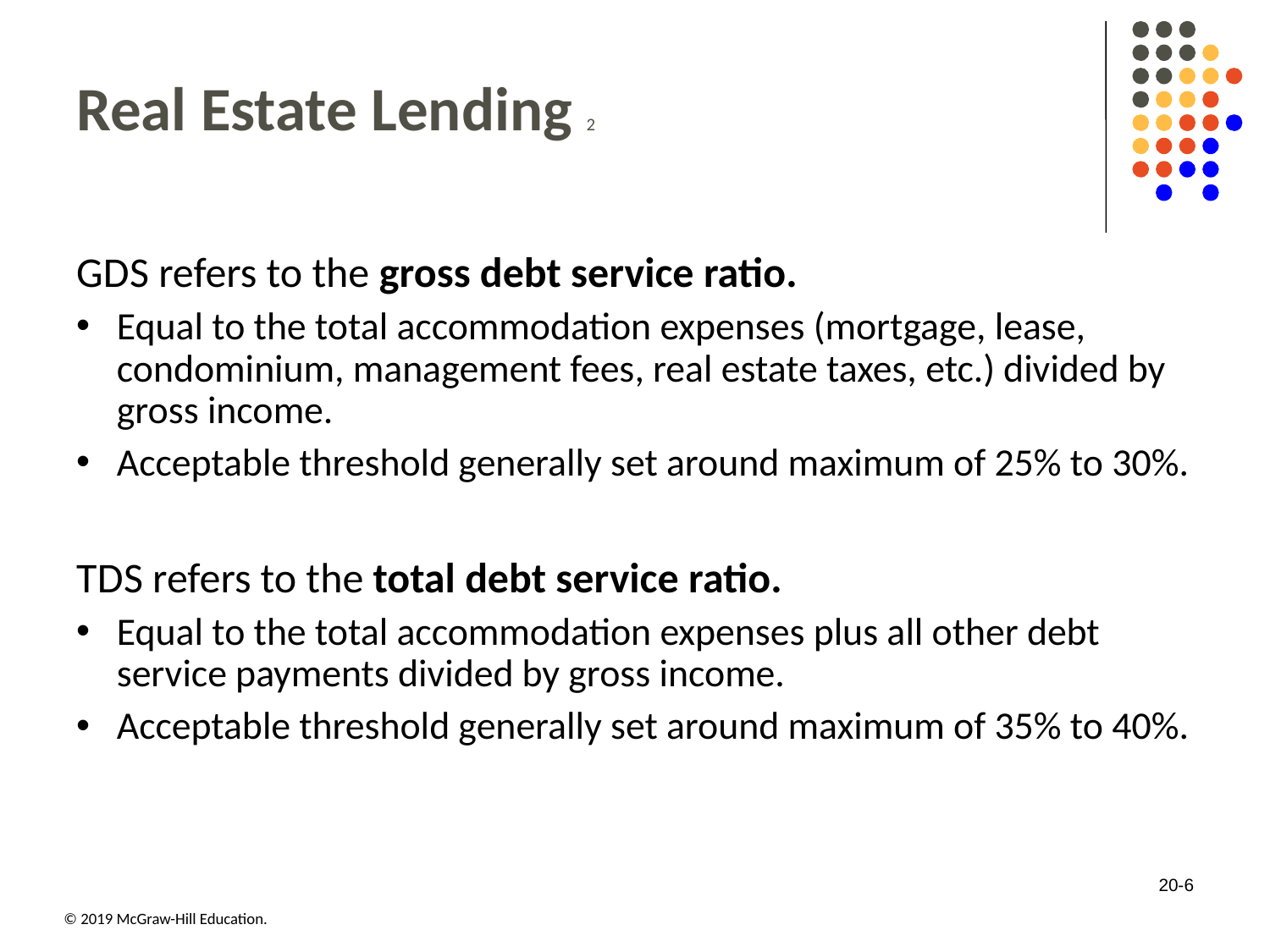

# Real Estate Lending 2
G D S refers to the gross debt service ratio.
Equal to the total accommodation expenses (mortgage, lease, condominium, management fees, real estate taxes, etc.) divided by gross income.
Acceptable threshold generally set around maximum of 25% to 30%.
T D S refers to the total debt service ratio.
Equal to the total accommodation expenses plus all other debt service payments divided by gross income.
Acceptable threshold generally set around maximum of 35% to 40%.
20-6